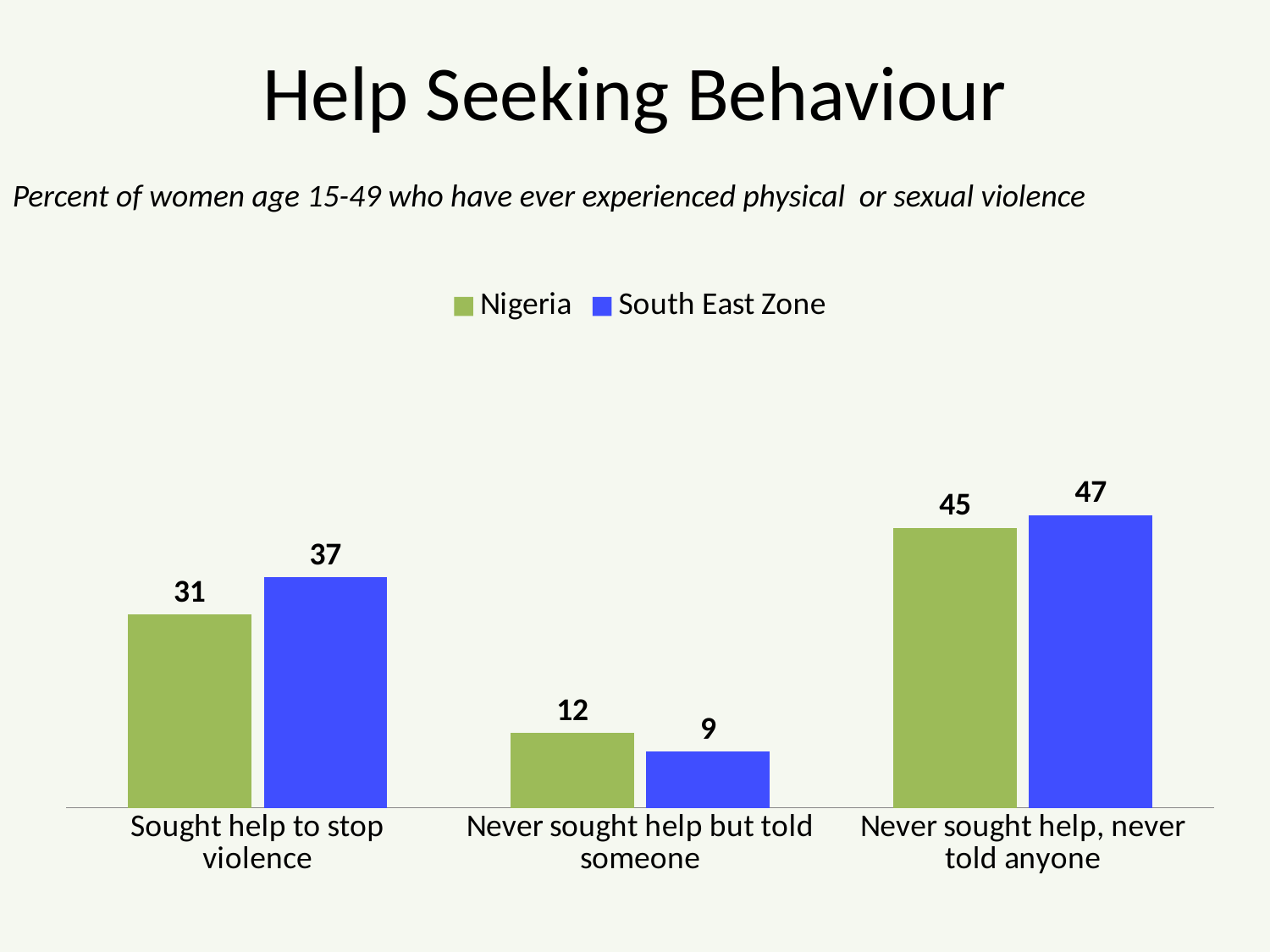

# Help Seeking Behaviour
Percent of women age 15-49 who have ever experienced physical  or sexual violence

### Chart

| Category | Nigeria | South East Zone |
|---|---|---|
| Sought help to stop violence | 31.0 | 37.0 |
| Never sought help but told someone | 12.0 | 9.0 |
| Never sought help, never told anyone | 45.0 | 47.0 |